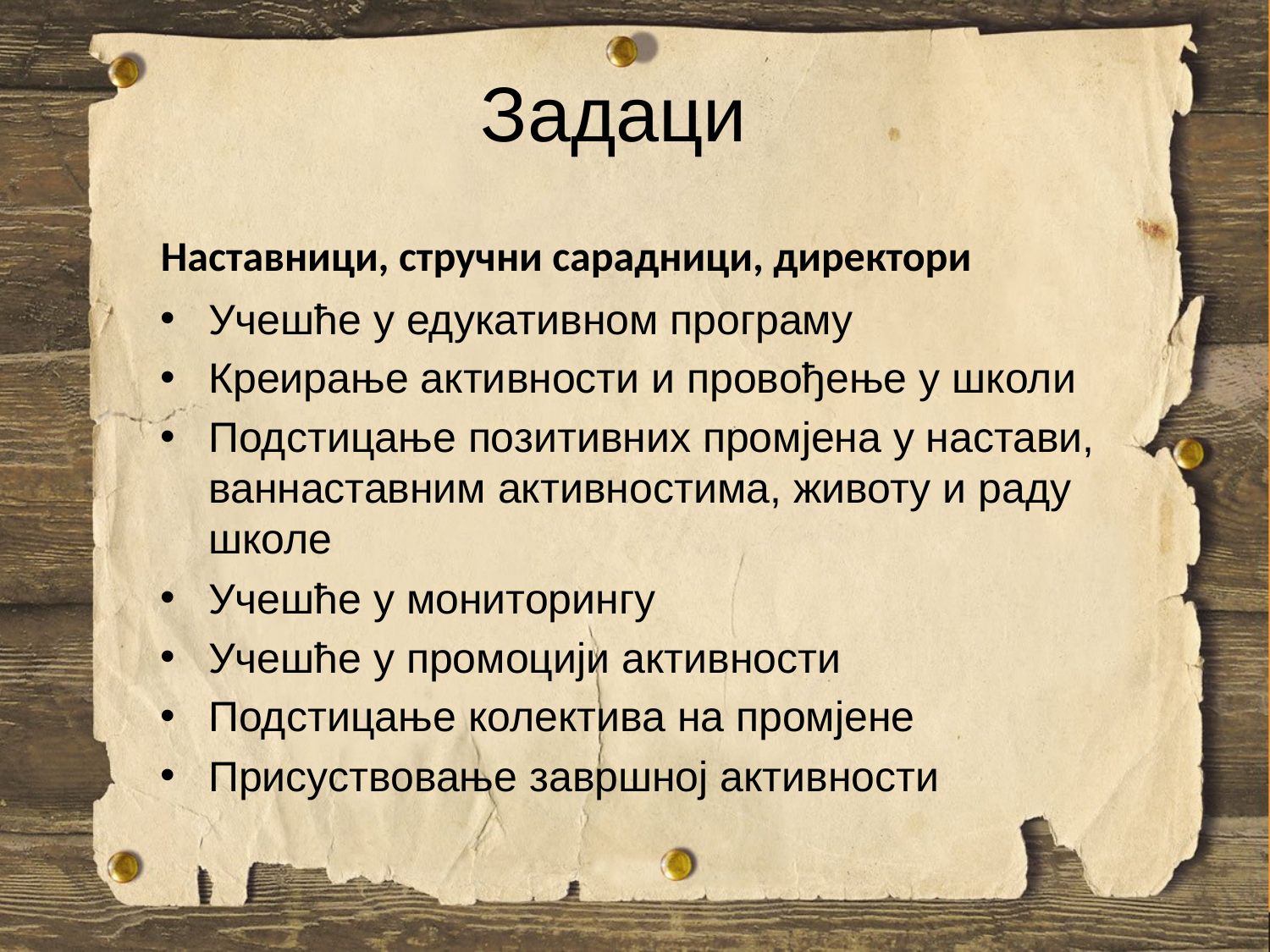

# Задаци
Наставници, стручни сарадници, директори

Учешће у едукативном програму
Креирање активности и провођење у школи
Подстицање позитивних промјена у настави, ваннаставним активностима, животу и раду школе
Учешће у мониторингу
Учешће у промоцији активности
Подстицање колектива на промјене
Присуствовање завршној активности